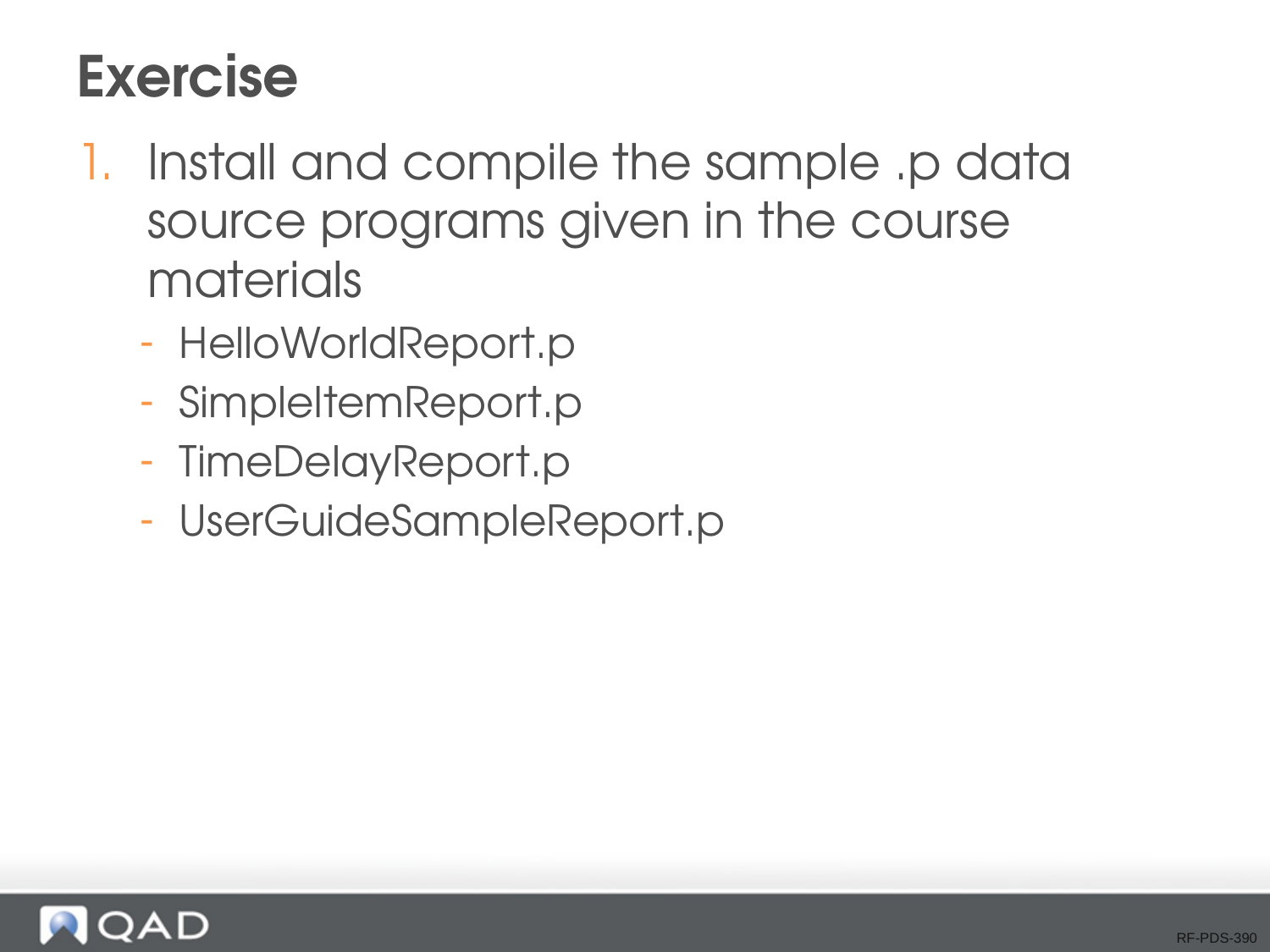

# Exercise
Install and compile the sample .p data source programs given in the course materials
HelloWorldReport.p
SimpleItemReport.p
TimeDelayReport.p
UserGuideSampleReport.p
RF-PDS-390